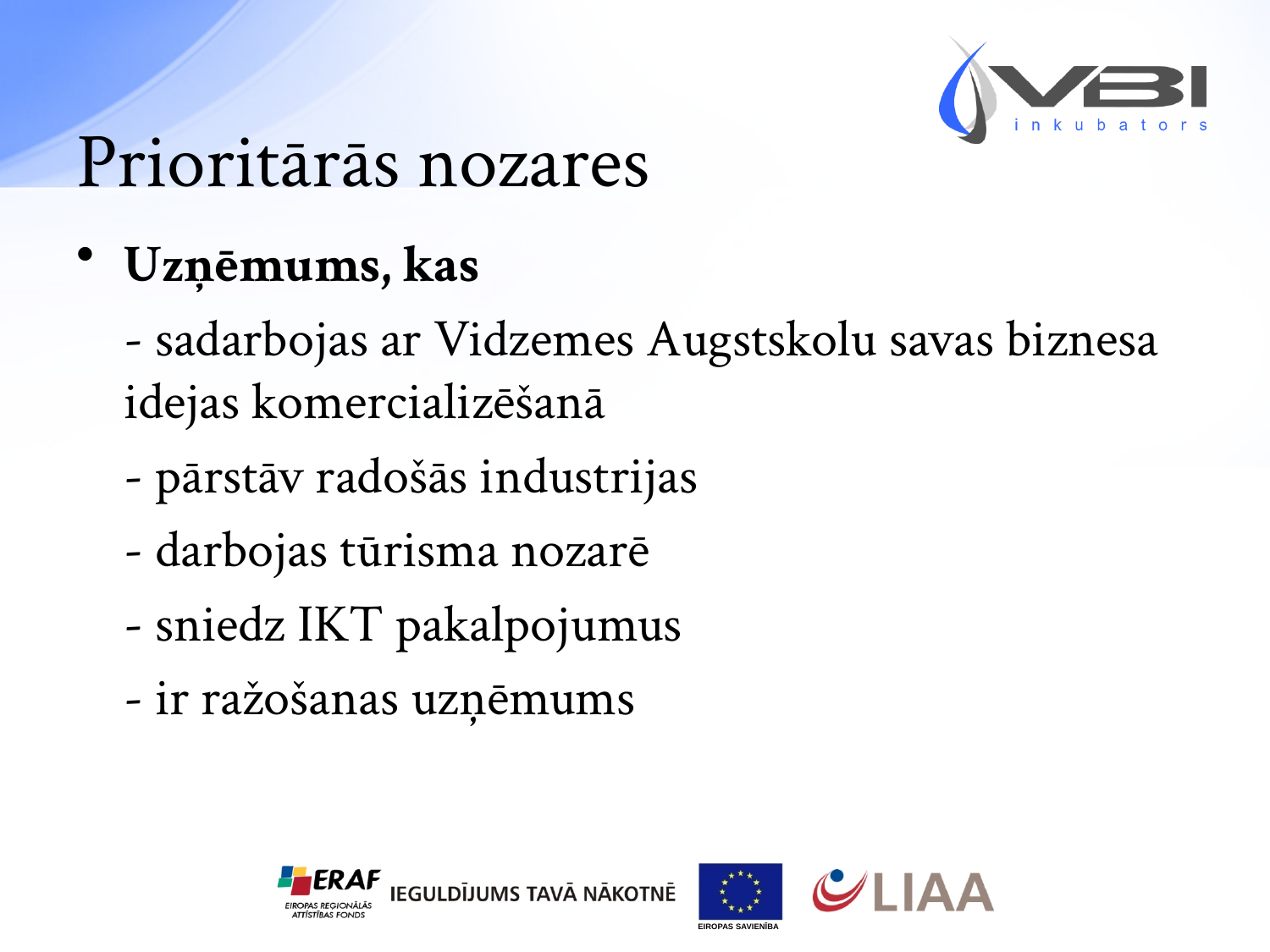

# Prioritārās nozares
Uzņēmums, kas
	- sadarbojas ar Vidzemes Augstskolu savas biznesa idejas komercializēšanā
	- pārstāv radošās industrijas
	- darbojas tūrisma nozarē
	- sniedz IKT pakalpojumus
	- ir ražošanas uzņēmums